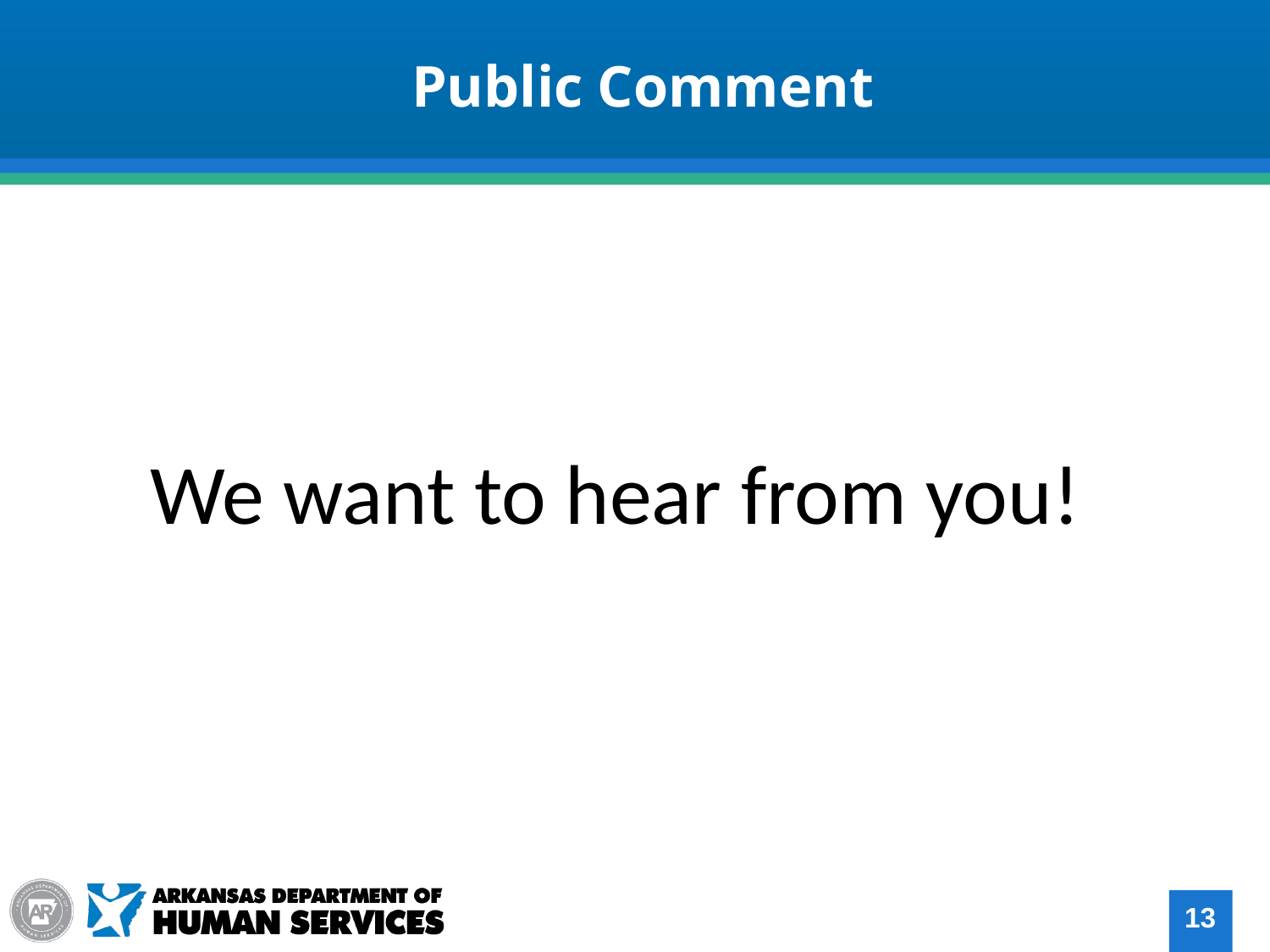

Public Comment

We want to hear from you!